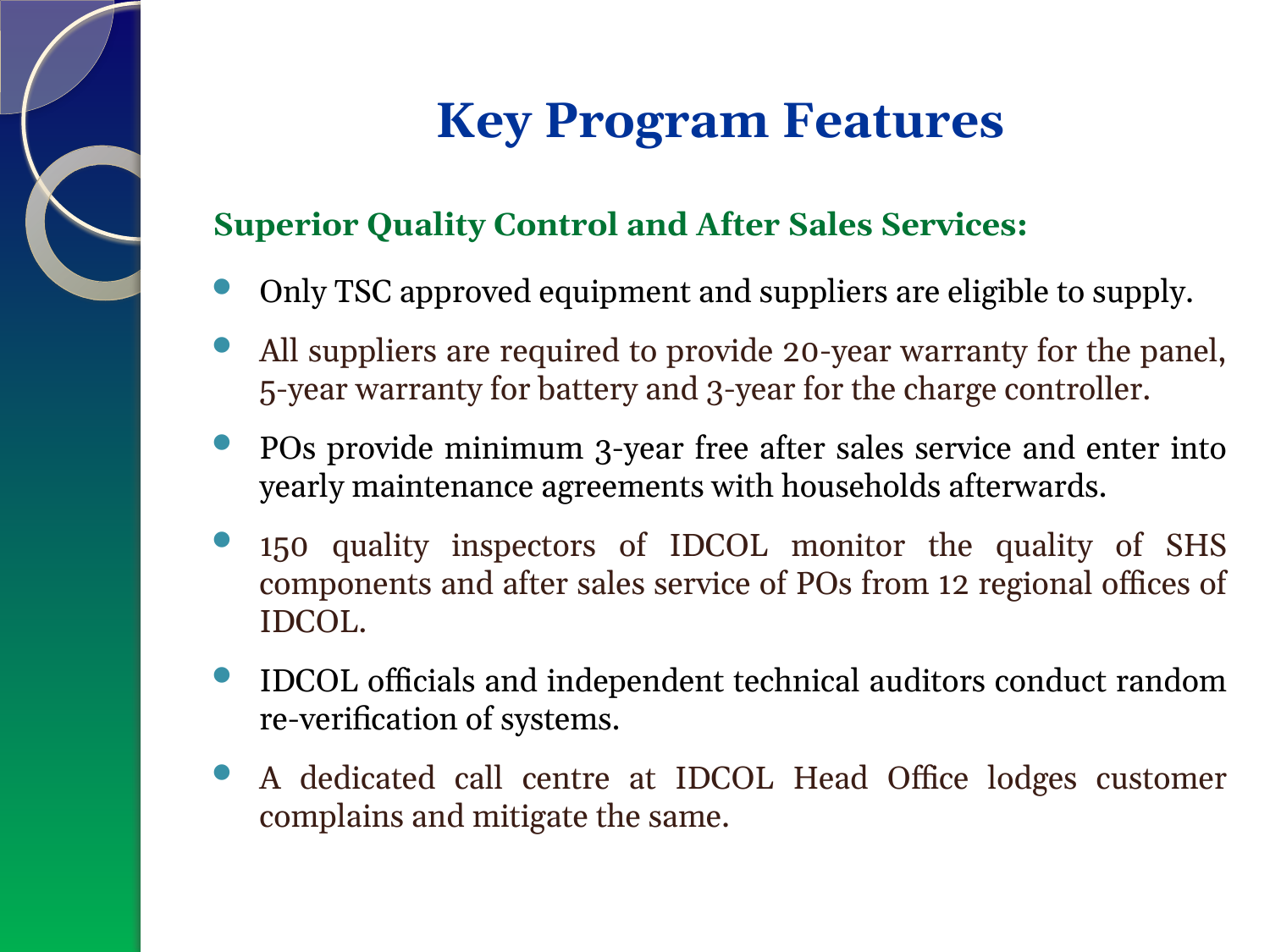

# Key Program Features
Superior Quality Control and After Sales Services:
Only TSC approved equipment and suppliers are eligible to supply.
All suppliers are required to provide 20-year warranty for the panel, 5-year warranty for battery and 3-year for the charge controller.
POs provide minimum 3-year free after sales service and enter into yearly maintenance agreements with households afterwards.
150 quality inspectors of IDCOL monitor the quality of SHS components and after sales service of POs from 12 regional offices of IDCOL.
IDCOL officials and independent technical auditors conduct random re-verification of systems.
A dedicated call centre at IDCOL Head Office lodges customer complains and mitigate the same.